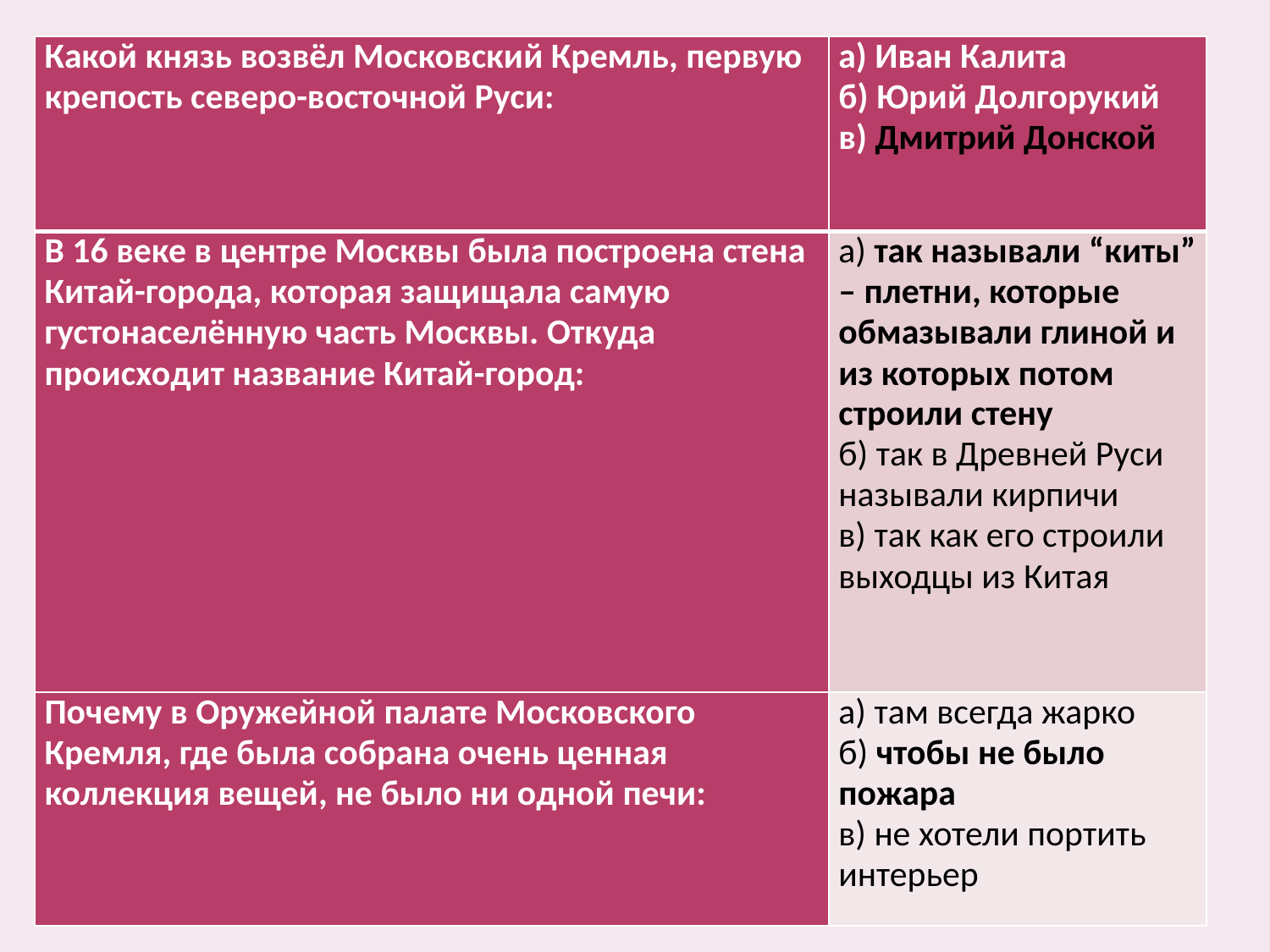

| Какой князь возвёл Московский Кремль, первую крепость северо-восточной Руси: | а) Иван Калита б) Юрий Долгорукий в) Дмитрий Донской |
| --- | --- |
| В 16 веке в центре Москвы была построена стена Китай-города, которая защищала самую густонаселённую часть Москвы. Откуда происходит название Китай-город: | а) так называли “киты” – плетни, которые обмазывали глиной и из которых потом строили стену б) так в Древней Руси называли кирпичи в) так как его строили выходцы из Китая |
| Почему в Оружейной палате Московского Кремля, где была собрана очень ценная коллекция вещей, не было ни одной печи: | а) там всегда жарко б) чтобы не было пожара в) не хотели портить интерьер |